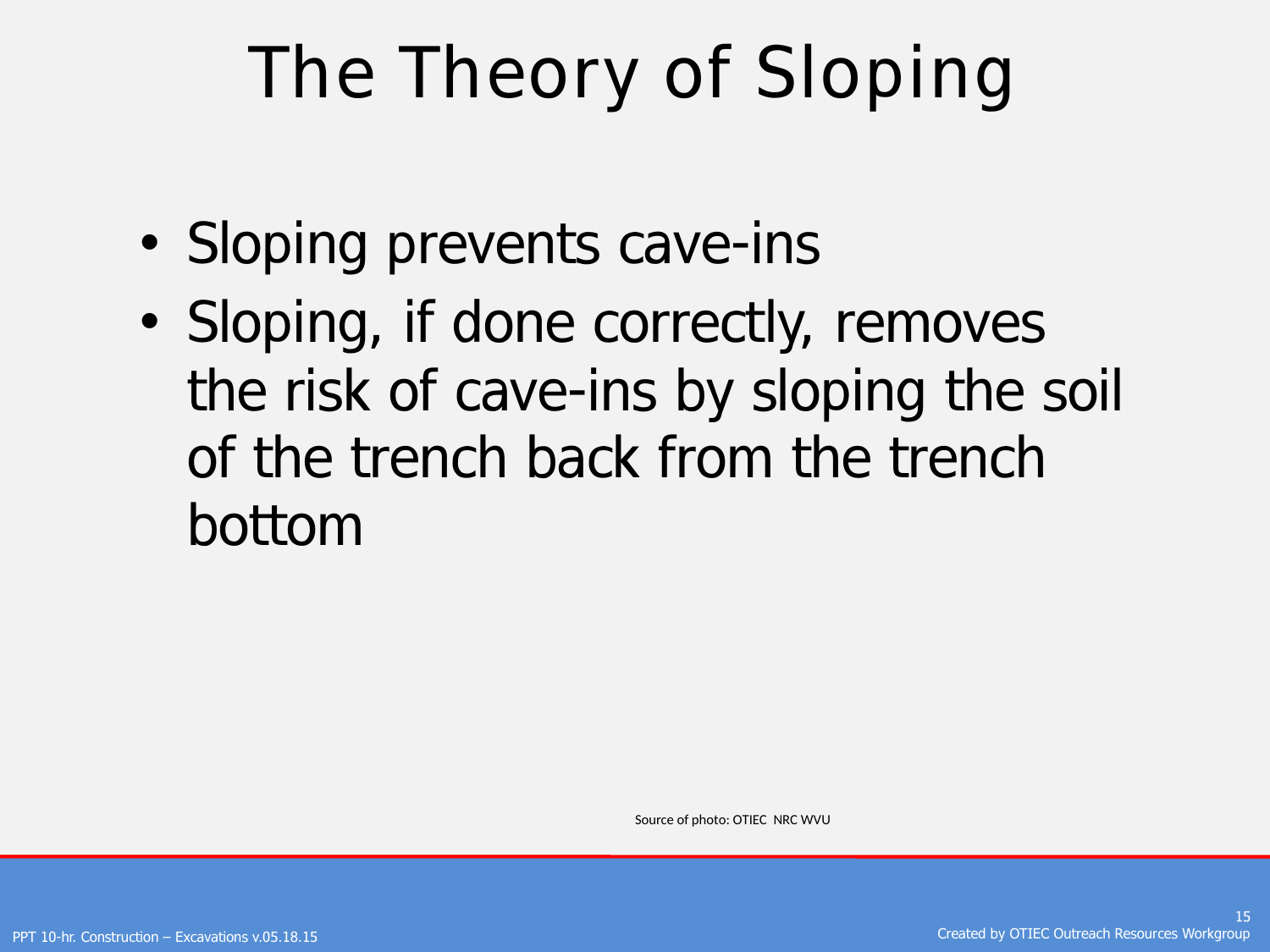

# The Theory of Sloping
Sloping prevents cave-ins
Sloping, if done correctly, removes the risk of cave-ins by sloping the soil of the trench back from the trench bottom
Source of photo: OTIEC  NRC WVU